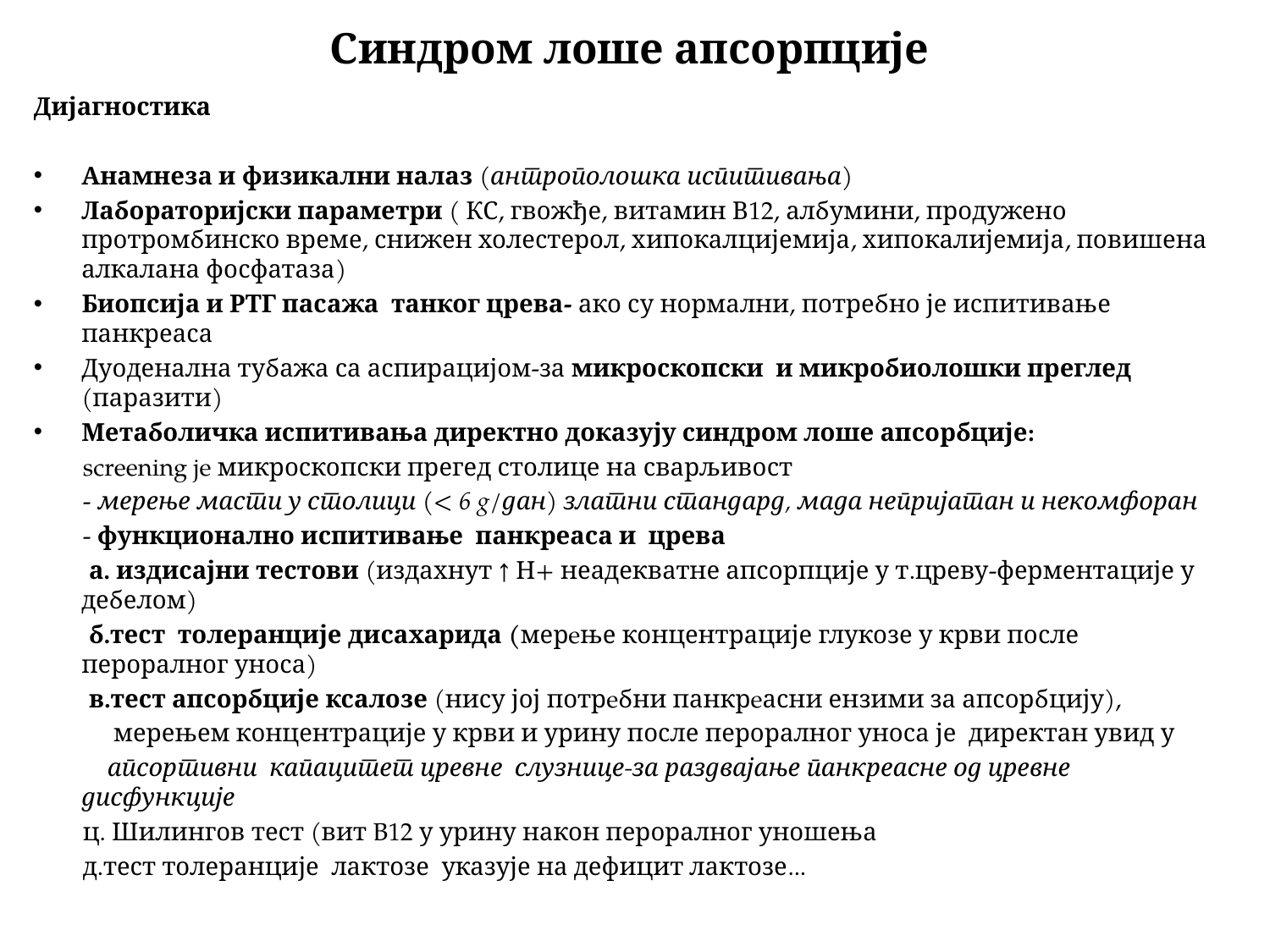

# Синдром лоше апсорпције
Дијагностика

Анамнеза и физикални налаз (антрополошка испитивања)
Лабораторијски параметри ( КС, гвожђе, витамин В12, албумини, продужено протромбинско време, снижен холестерол, хипокалцијемија, хипокалијемија, повишена алкалана фосфатаза)
Биопсија и РТГ пасажа  танког црева- ако су нормални, потребно је испитивање панкреаса
Дуоденална тубажа са аспирацијом-за микроскопски  и микробиолошки преглед (паразити)
Метаболичка испитивања директно доказују синдром лоше апсорбције:
        screening je микроскопски прегед столице на сварљивост
        - мерење масти у столици (< 6 g/дан) златни стандард, мада непријатан и некомфоран
        - функционално испитивање  панкреаса и  црева
         а. издисајни тестови (издахнут ↑ Н+ неадекватне апсорпције у т.цреву-ферментације у дебелом)
         б.тест  толеранције дисахарида (мерeње концентрације глукозе у крви после пероралног уноса)
         в.тест апсорбције ксалозе (нису јој потрeбни панкрeасни ензими за апсорбцију),
             мерењем концентрације у крви и урину после пероралног уноса је  директан увид у
            апсортивни  капацитет цревне  слузнице-за раздвајање панкреасне од цревне дисфункције
        ц. Шилингов тест (вит B12 у урину након пероралног уношења
        д.тест толеранције  лактозе  указује на дефицит лактозе...